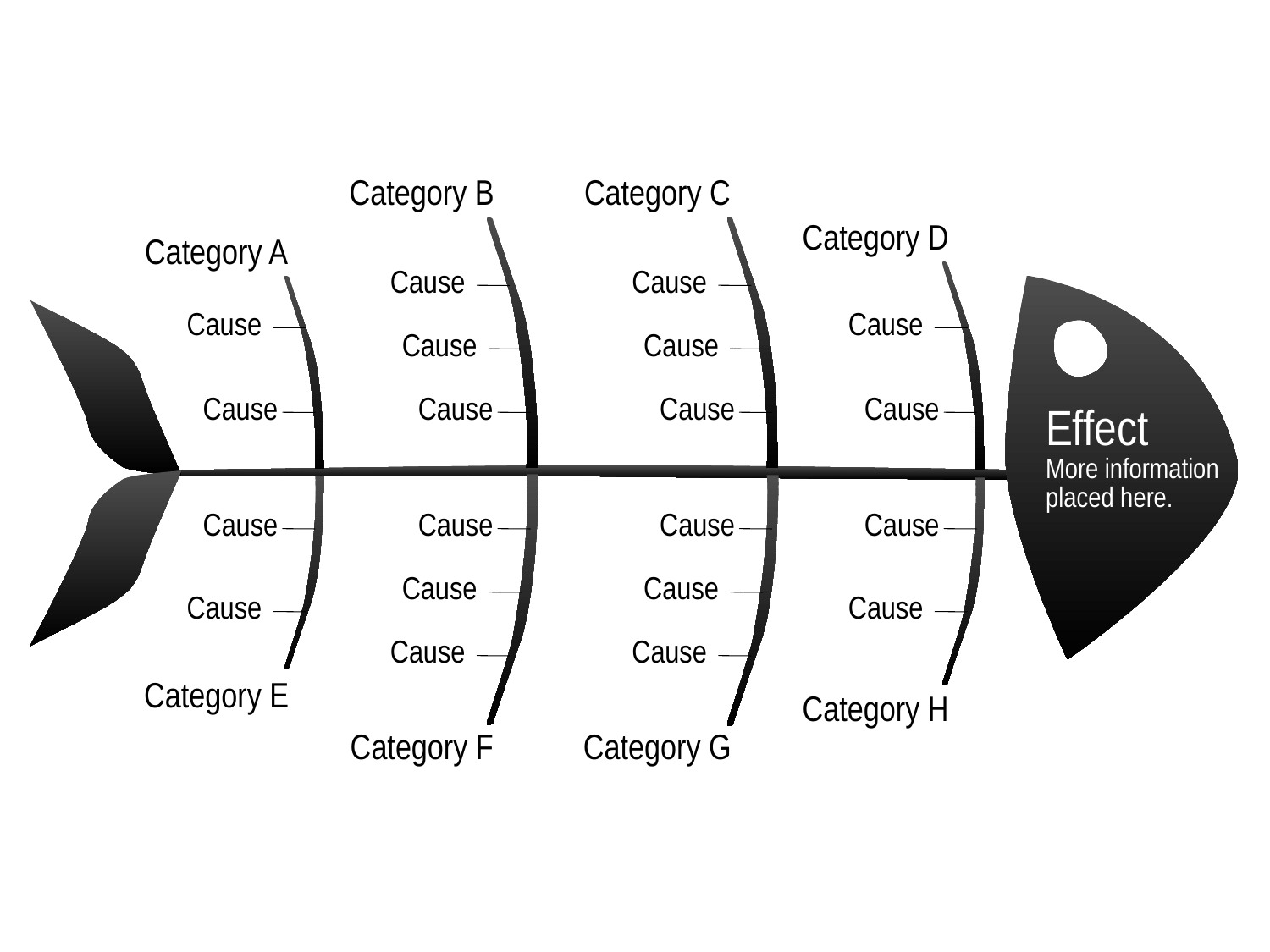

Category B
Category C

Category D
Category A

Cause
Cause

Cause
Cause
Cause
Cause
Cause
Cause
Cause
Cause
Effect
More information placed here.

Cause
Cause
Cause
Cause
Cause
Cause
Cause
Cause
Cause
Cause
Category E
Category H
Category F
Category G